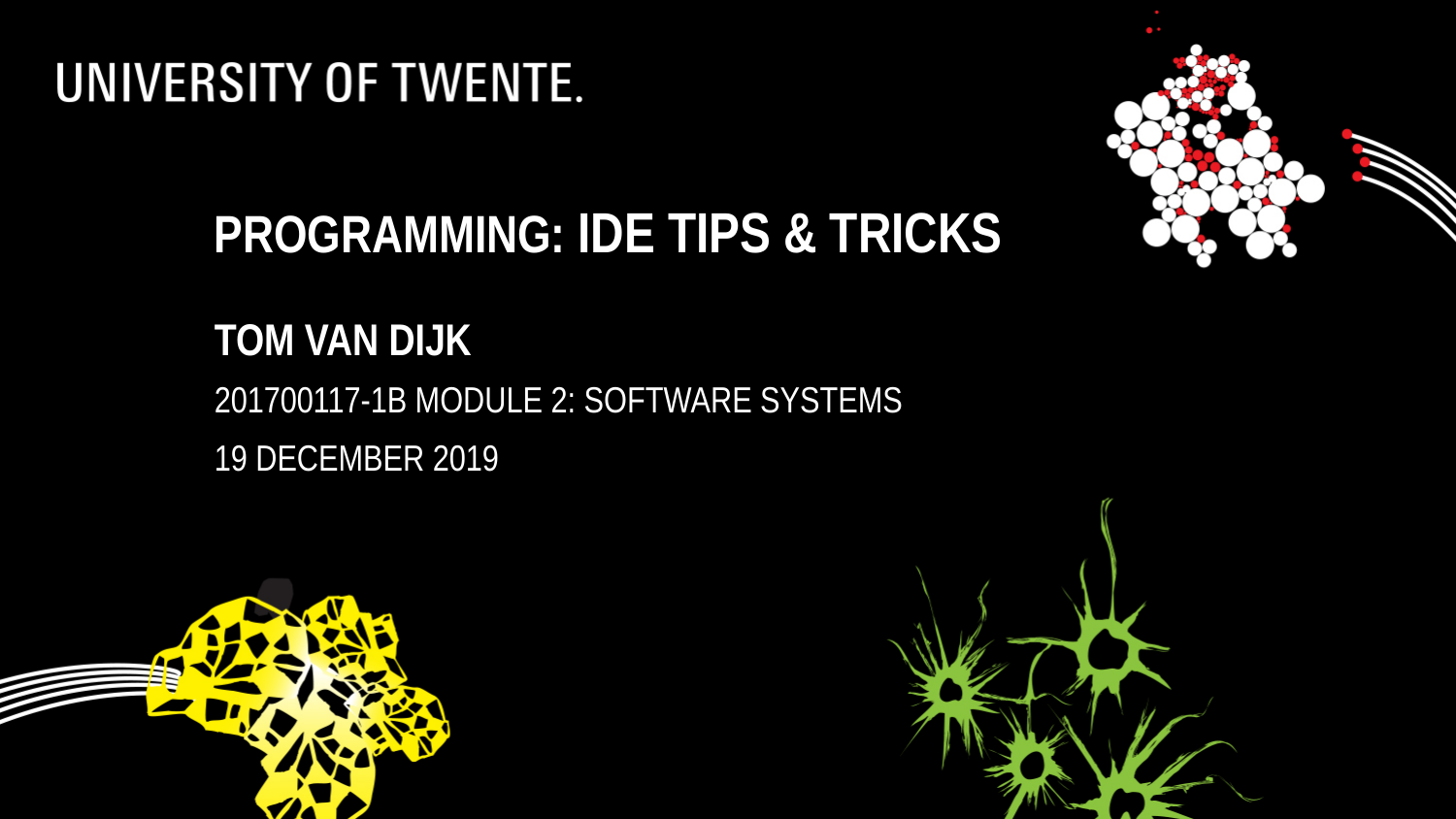

# Programming: IDE Tips & Tricks Tom van Dijk
201700117-1B Module 2: Software Systems
19 December 2019